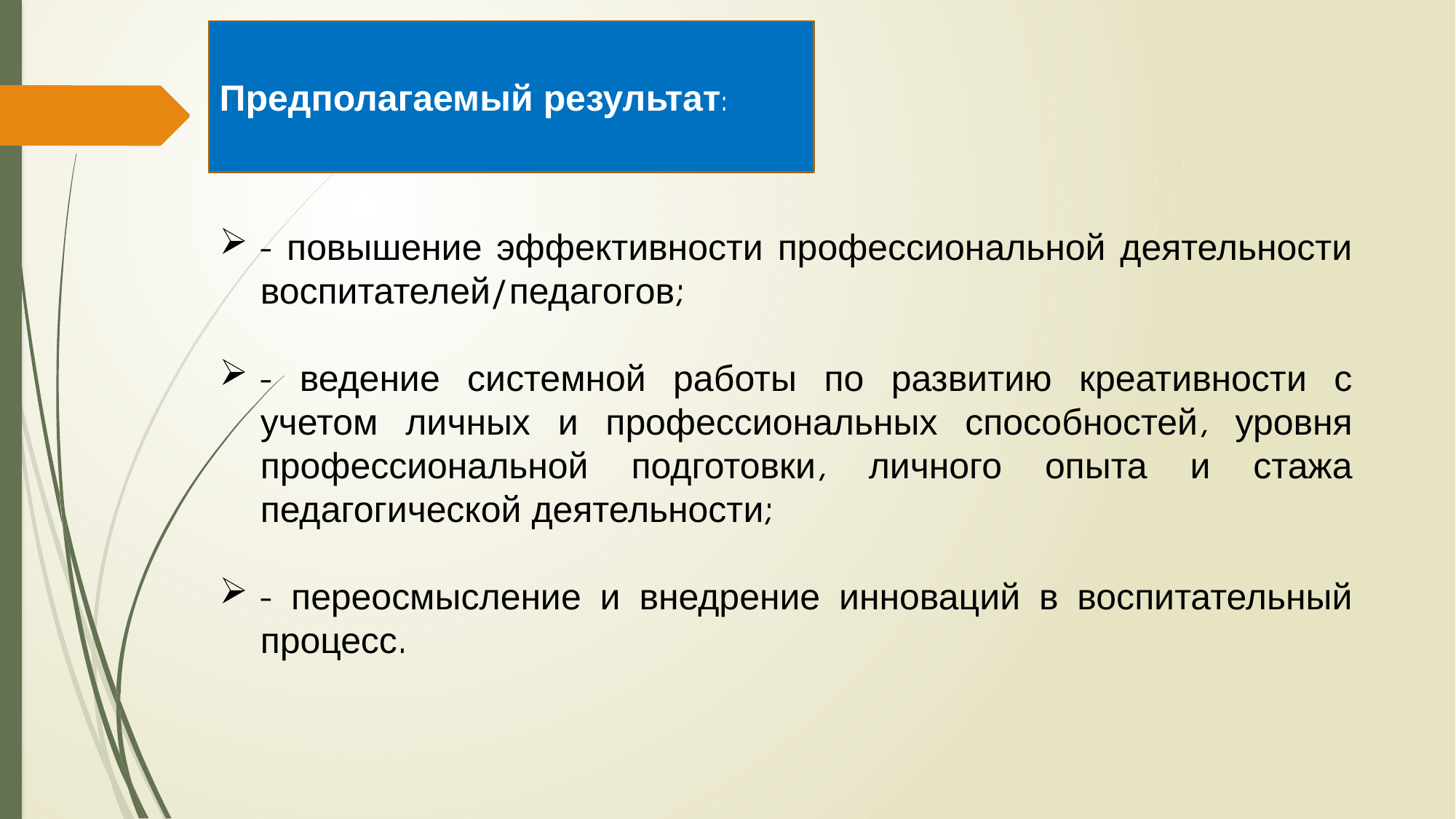

Предполагаемый результат:
- повышение эффективности профессиональной деятельности воспитателей/педагогов;

- ведение системной работы по развитию креативности с учетом личных и профессиональных способностей, уровня профессиональной подготовки, личного опыта и стажа педагогической деятельности;

- переосмысление и внедрение инноваций в воспитательный процесс.